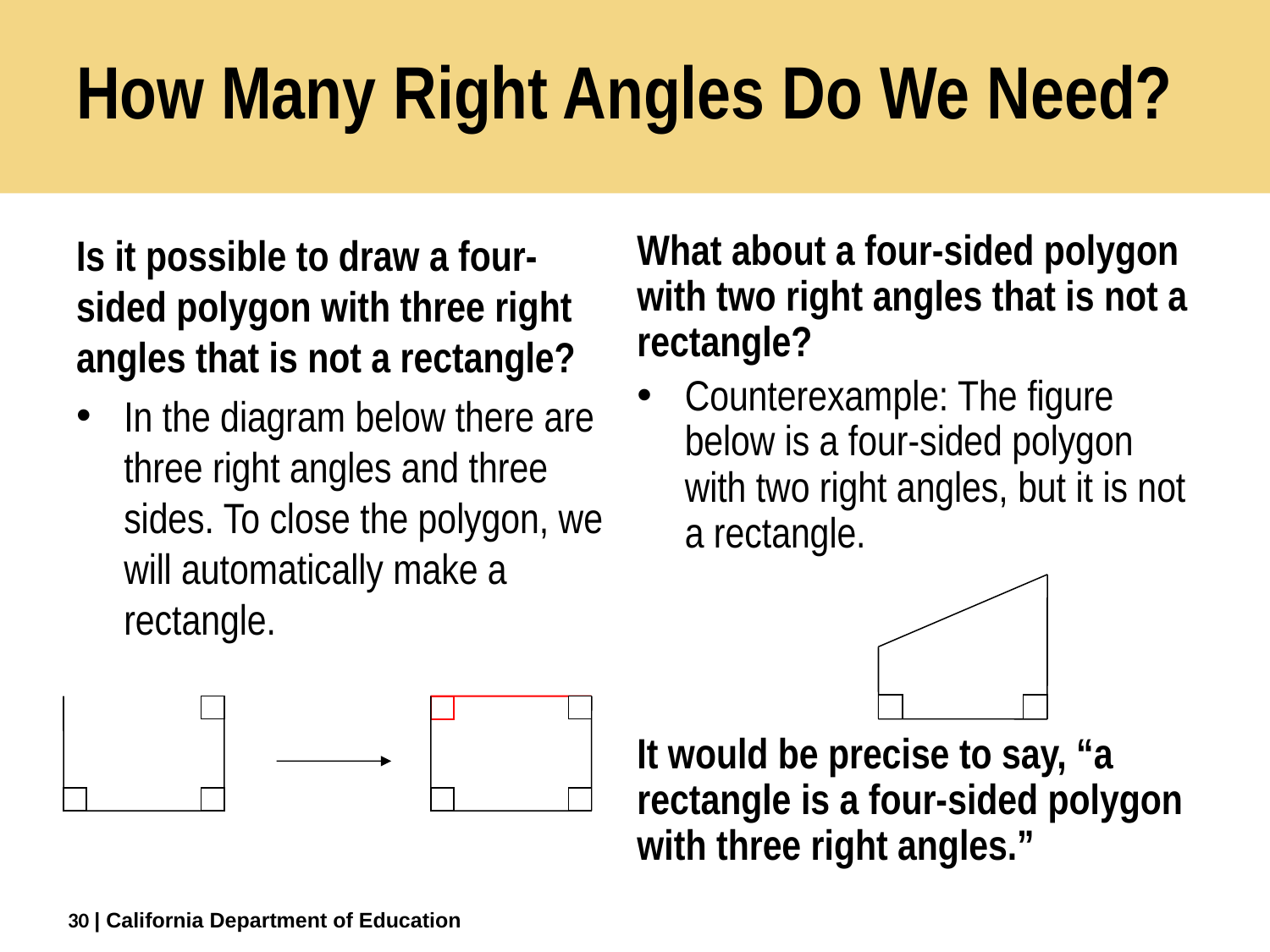

# How Many Right Angles Do We Need?
Is it possible to draw a four-sided polygon with three right angles that is not a rectangle?
In the diagram below there are three right angles and three sides. To close the polygon, we will automatically make a rectangle.

What about a four-sided polygon with two right angles that is not a rectangle?
Counterexample: The figure below is a four-sided polygon with two right angles, but it is not a rectangle.

It would be precise to say, “a rectangle is a four-sided polygon with three right angles.”

30
| California Department of Education